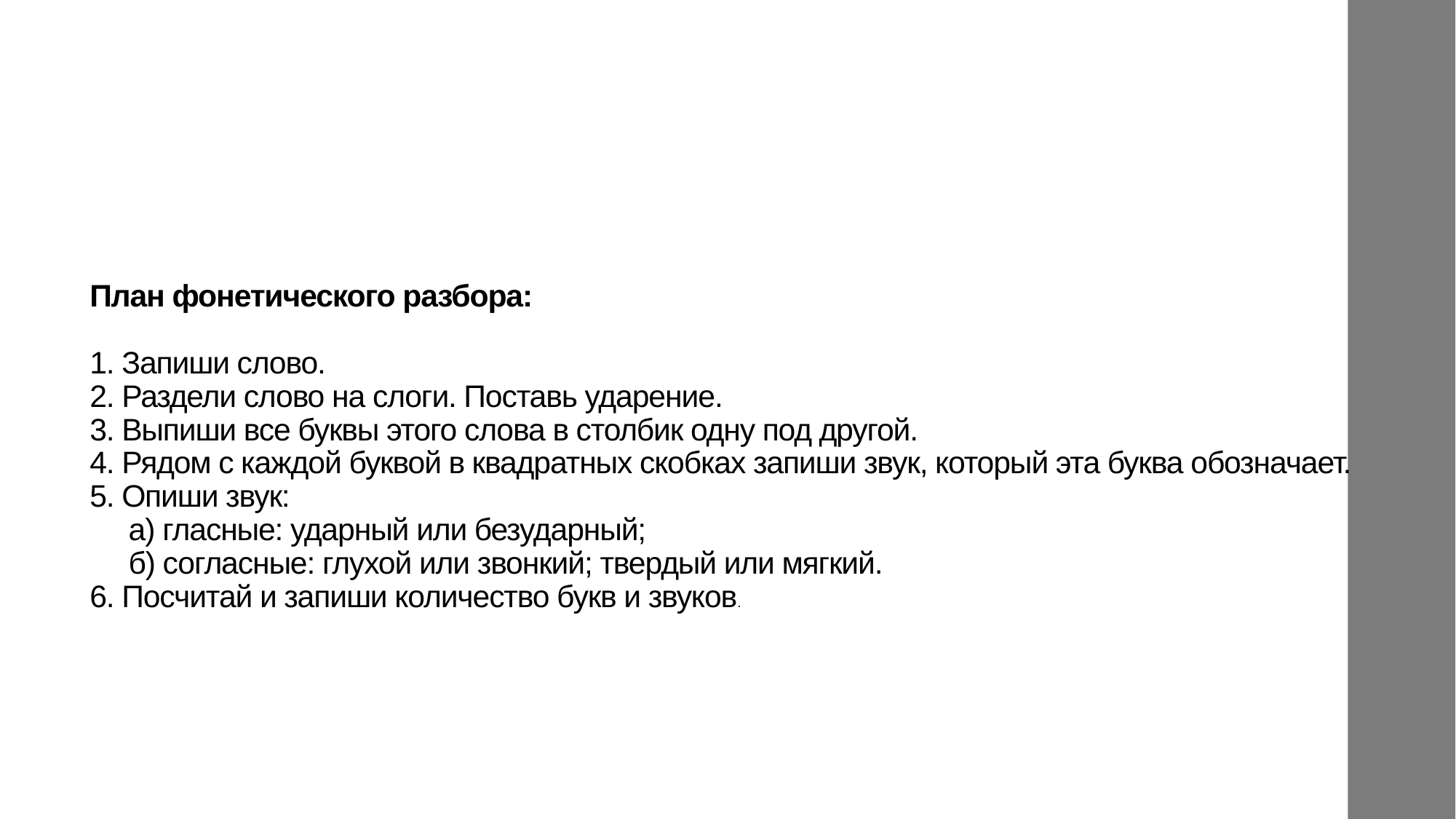

# План фонетического разбора: 1. Запиши слово. 2. Раздели слово на слоги. Поставь ударение. 3. Выпиши все буквы этого слова в столбик одну под другой. 4. Рядом с каждой буквой в квадратных скобках запиши звук, который эта буква обозначает. 5. Опиши звук: а) гласные: ударный или безударный; б) согласные: глухой или звонкий; твердый или мягкий. 6. Посчитай и запиши количество букв и звуков.